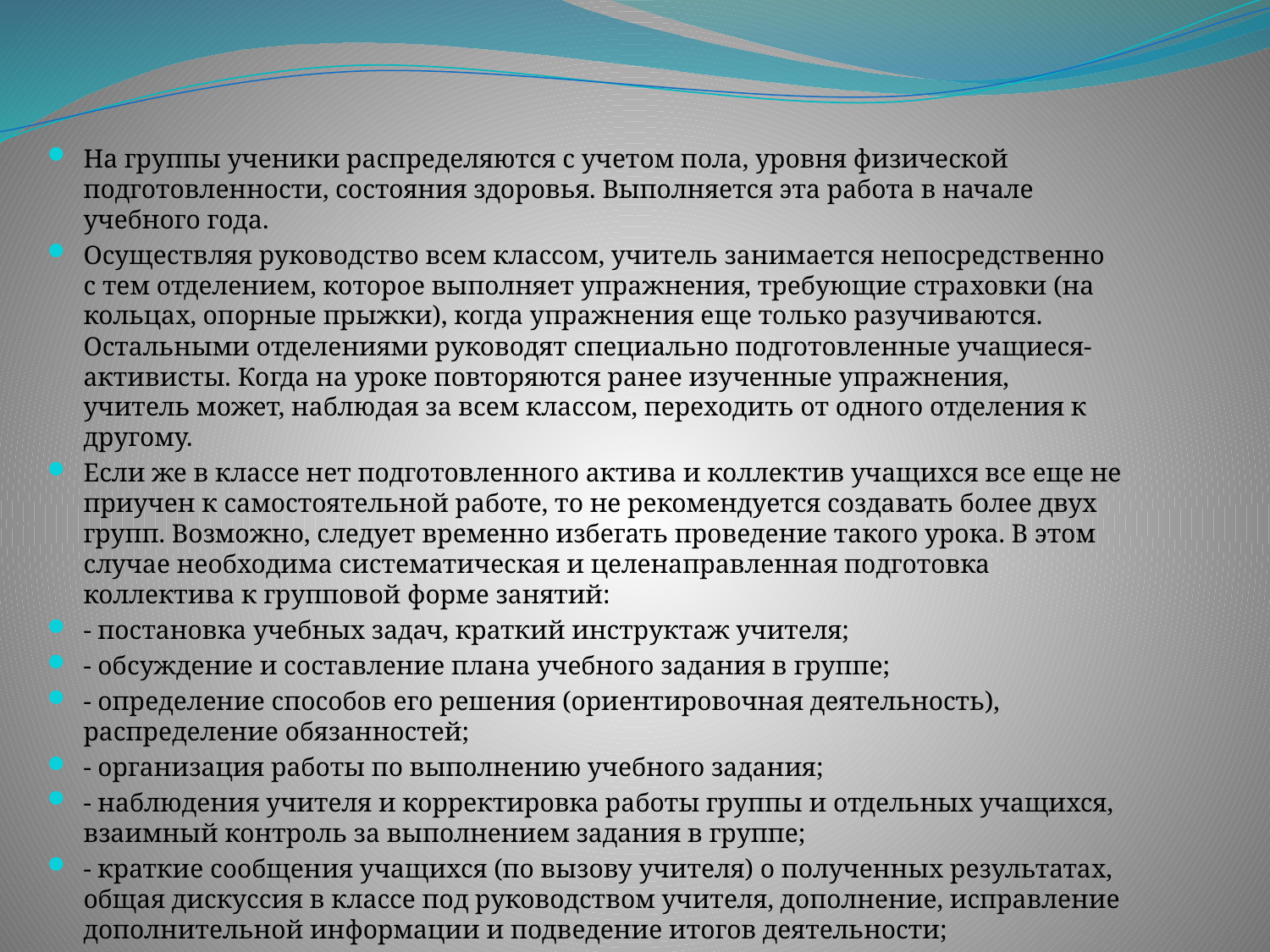

На группы ученики распределяются с учетом пола, уровня физической подготовленности, состояния здоровья. Выполняется эта работа в начале учебного года.
Осуществляя руководство всем классом, учитель занимается непосредственно с тем отделением, которое выполняет упражнения, требующие страховки (на кольцах, опорные прыжки), когда упражнения еще только разучиваются. Остальными отделениями руководят специально подготовленные учащиеся-активисты. Когда на уроке повторяются ранее изученные упражнения, учитель может, наблюдая за всем классом, переходить от одного отделения к другому.
Если же в классе нет подготовленного актива и коллектив учащихся все еще не приучен к самостоятельной работе, то не рекомендуется создавать более двух групп. Возможно, следует временно избегать проведение такого урока. В этом случае необходима систематическая и целенаправленная подготовка коллектива к групповой форме занятий:
- постановка учебных задач, краткий инструктаж учителя;
- обсуждение и составление плана учебного задания в группе;
- определение способов его решения (ориентировочная деятельность), распределение обязанностей;
- организация работы по выполнению учебного задания;
- наблюдения учителя и корректировка работы группы и отдельных учащихся, взаимный контроль за выполнением задания в группе;
- краткие сообщения учащихся (по вызову учителя) о полученных результатах, общая дискуссия в классе под руководством учителя, дополнение, исправление дополнительной информации и подведение итогов деятельности;
- оценка работы групп и коллектива класса в целом.